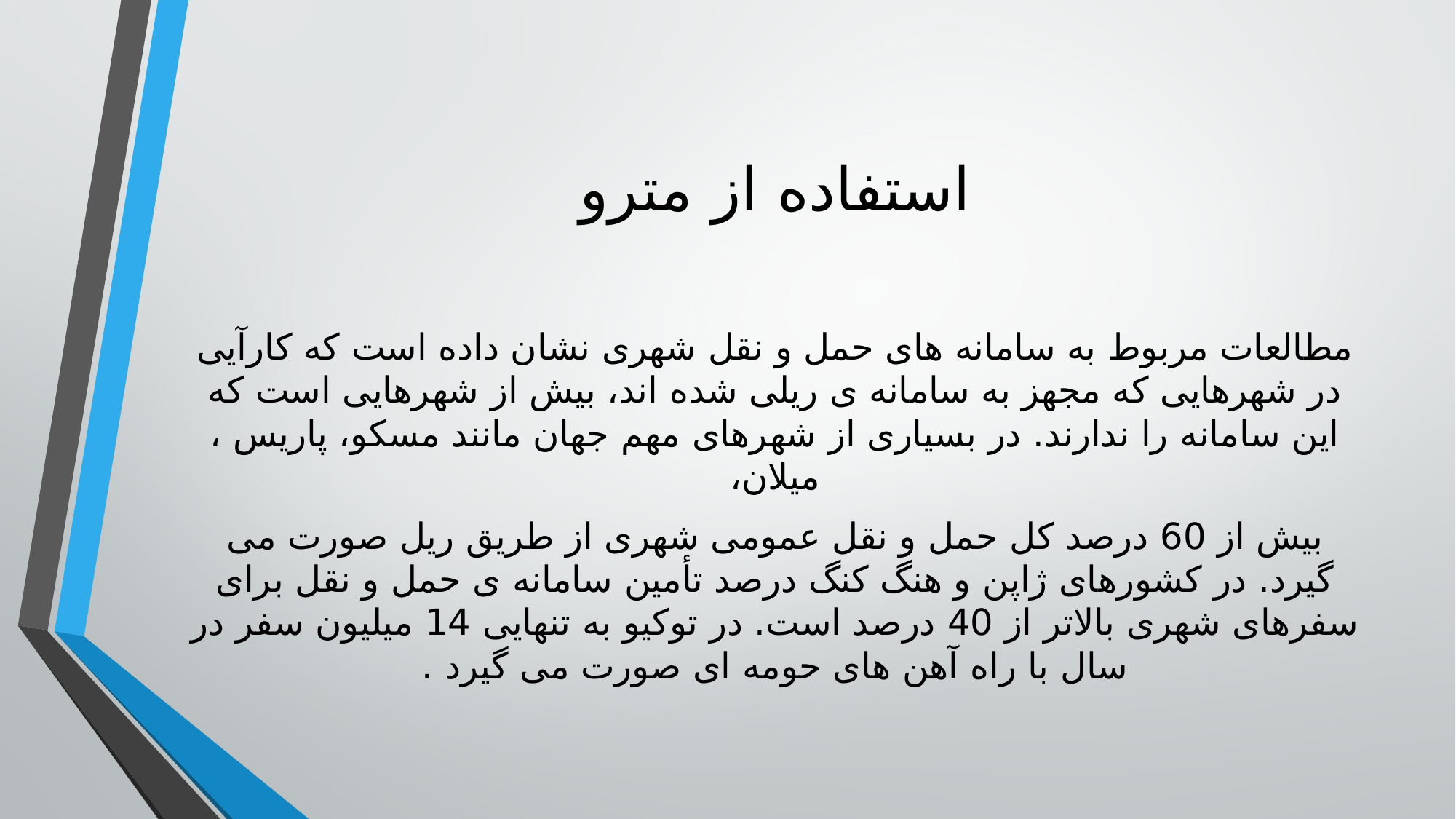

# استفاده از مترو
مطالعات مربوط به سامانه های حمل و نقل شهری نشان داده است که کارآیی در شهرهایی که مجهز به سامانه ی ریلی شده اند، بیش از شهرهایی است که این سامانه را ندارند. در بسیاری از شهرهای مهم جهان مانند مسکو، پاریس ، میلان،
بیش از 60 درصد کل حمل و نقل عمومی شهری از طریق ریل صورت می گیرد. در کشورهای ژاپن و هنگ کنگ درصد تأمین سامانه ی حمل و نقل برای سفرهای شهری بالاتر از 40 درصد است. در توکیو به تنهایی 14 میلیون سفر در سال با راه آهن های حومه ای صورت می گیرد .